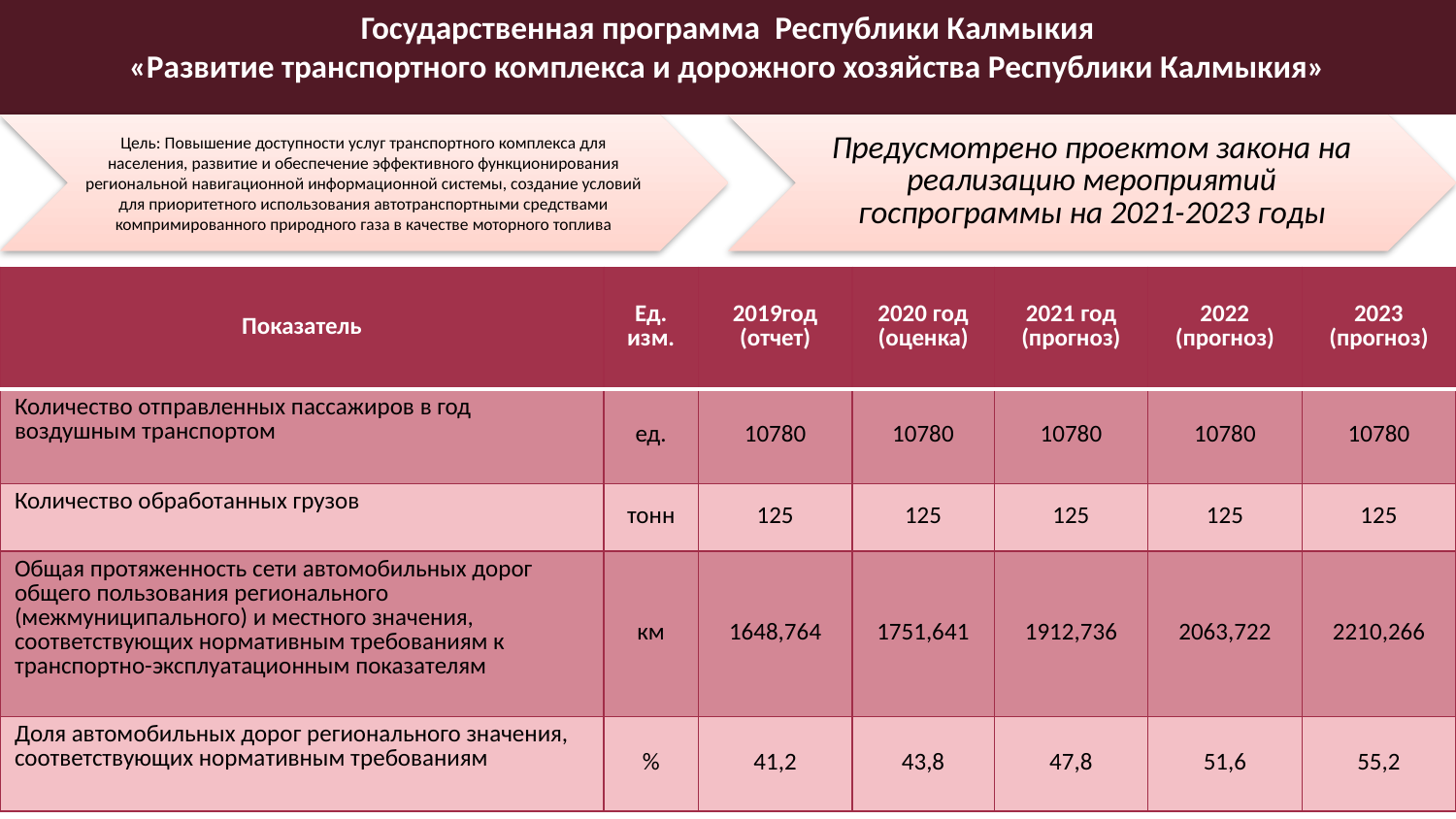

Государственная программа  Республики Калмыкия
«Развитие транспортного комплекса и дорожного хозяйства Республики Калмыкия»
Цель: Повышение доступности услуг транспортного комплекса для населения, развитие и обеспечение эффективного функционирования региональной навигационной информационной системы, создание условий для приоритетного использования автотранспортными средствами компримированного природного газа в качестве моторного топлива
Предусмотрено проектом закона на реализацию мероприятий госпрограммы на 2021-2023 годы
| Показатель | Ед. изм. | 2019год (отчет) | 2020 год (оценка) | 2021 год (прогноз) | 2022 (прогноз) | 2023 (прогноз) |
| --- | --- | --- | --- | --- | --- | --- |
| Количество отправленных пассажиров в год воздушным транспортом | ед. | 10780 | 10780 | 10780 | 10780 | 10780 |
| Количество обработанных грузов | тонн | 125 | 125 | 125 | 125 | 125 |
| Общая протяженность сети автомобильных дорог общего пользования регионального (межмуниципального) и местного значения, соответствующих нормативным требованиям к транспортно-эксплуатационным показателям | км | 1648,764 | 1751,641 | 1912,736 | 2063,722 | 2210,266 |
| Доля автомобильных дорог регионального значения, соответствующих нормативным требованиям | % | 41,2 | 43,8 | 47,8 | 51,6 | 55,2 |